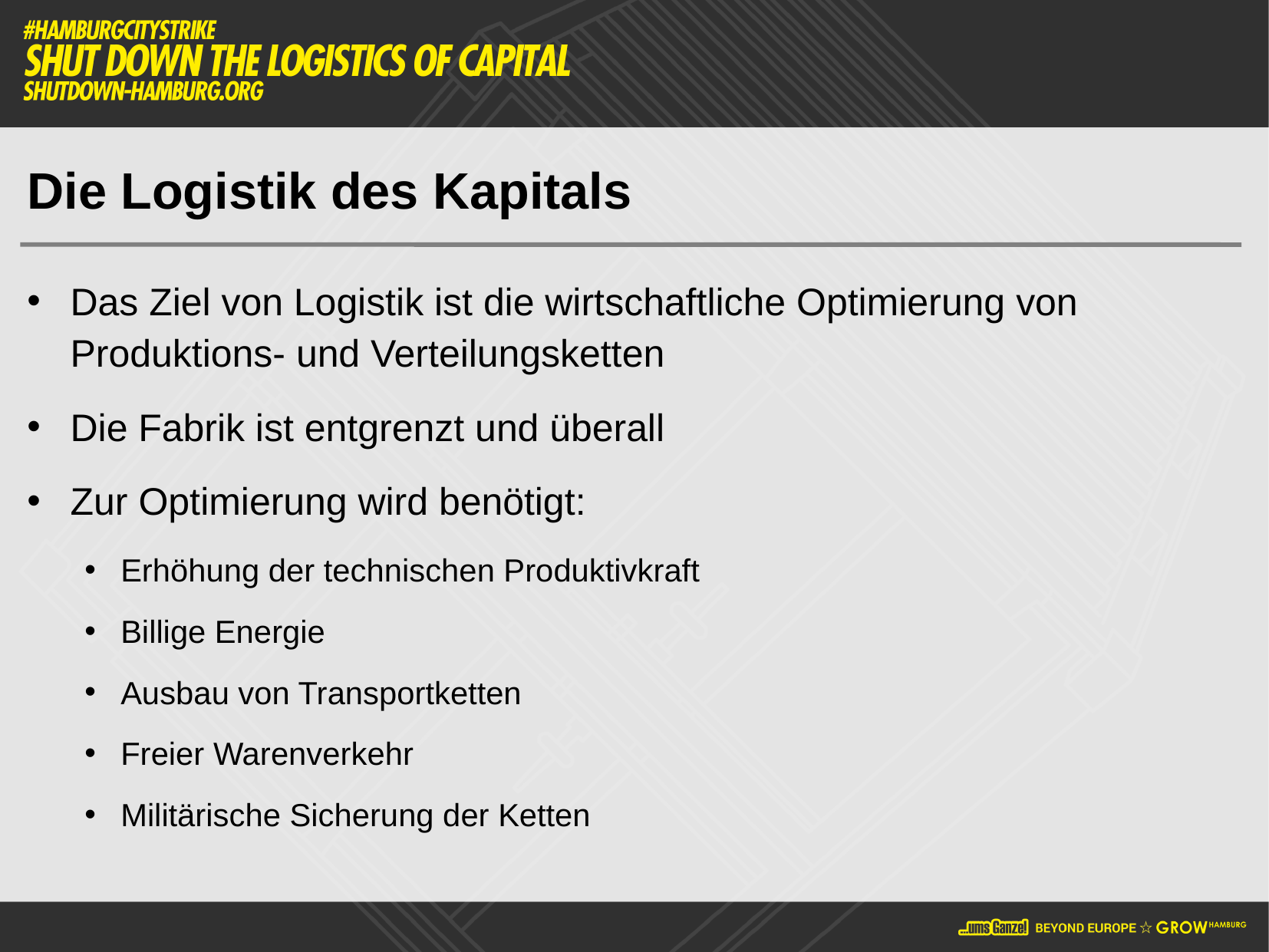

# Die Logistik des Kapitals
Das Ziel von Logistik ist die wirtschaftliche Optimierung von Produktions- und Verteilungsketten
Die Fabrik ist entgrenzt und überall
Zur Optimierung wird benötigt:
Erhöhung der technischen Produktivkraft
Billige Energie
Ausbau von Transportketten
Freier Warenverkehr
Militärische Sicherung der Ketten